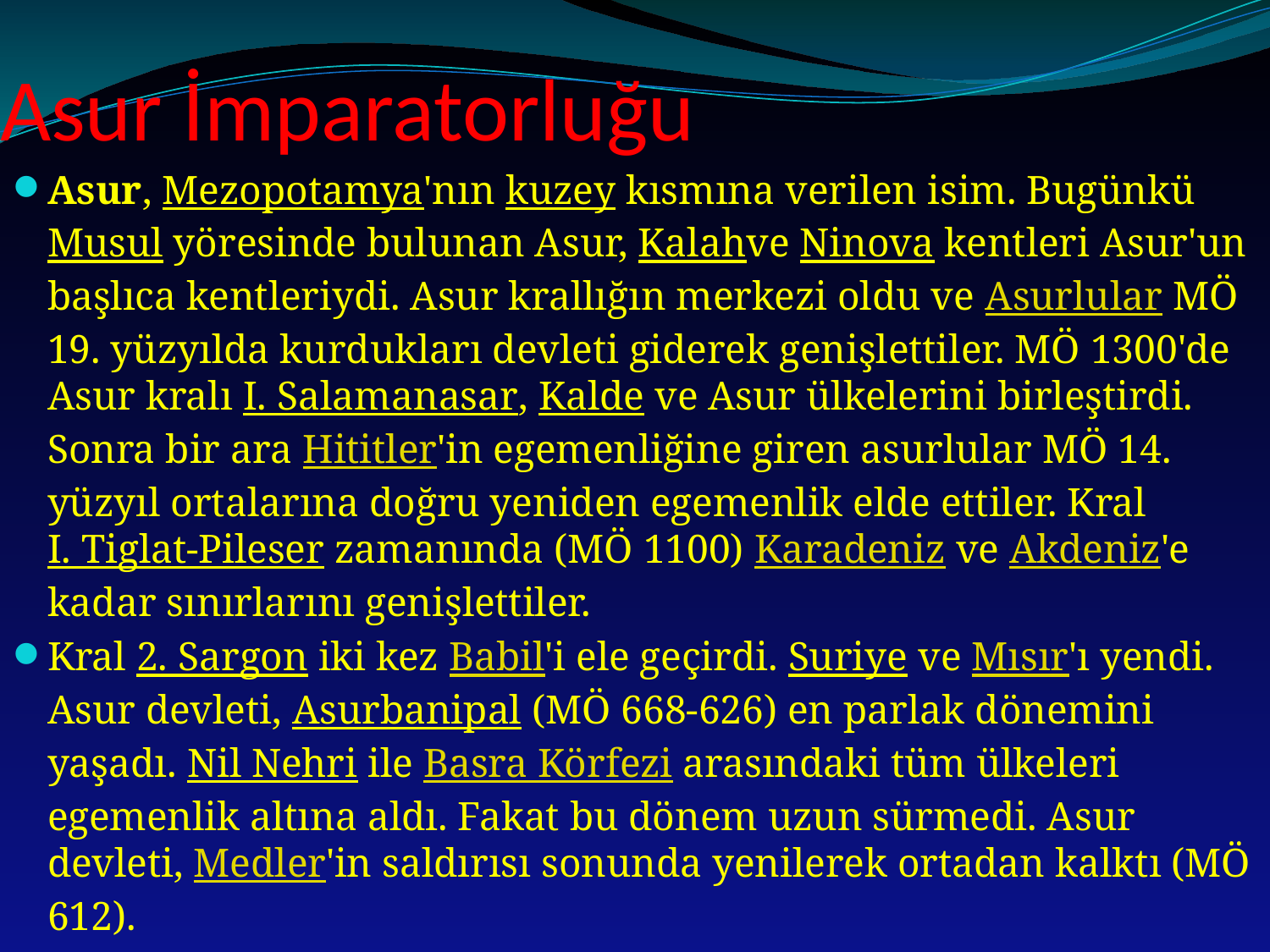

# Asur İmparatorluğu
Asur, Mezopotamya'nın kuzey kısmına verilen isim. Bugünkü Musul yöresinde bulunan Asur, Kalahve Ninova kentleri Asur'un başlıca kentleriydi. Asur krallığın merkezi oldu ve Asurlular MÖ 19. yüzyılda kurdukları devleti giderek genişlettiler. MÖ 1300'de Asur kralı I. Salamanasar, Kalde ve Asur ülkelerini birleştirdi. Sonra bir ara Hititler'in egemenliğine giren asurlular MÖ 14. yüzyıl ortalarına doğru yeniden egemenlik elde ettiler. Kral I. Tiglat-Pileser zamanında (MÖ 1100) Karadeniz ve Akdeniz'e kadar sınırlarını genişlettiler.
Kral 2. Sargon iki kez Babil'i ele geçirdi. Suriye ve Mısır'ı yendi. Asur devleti, Asurbanipal (MÖ 668-626) en parlak dönemini yaşadı. Nil Nehri ile Basra Körfezi arasındaki tüm ülkeleri egemenlik altına aldı. Fakat bu dönem uzun sürmedi. Asur devleti, Medler'in saldırısı sonunda yenilerek ortadan kalktı (MÖ 612).